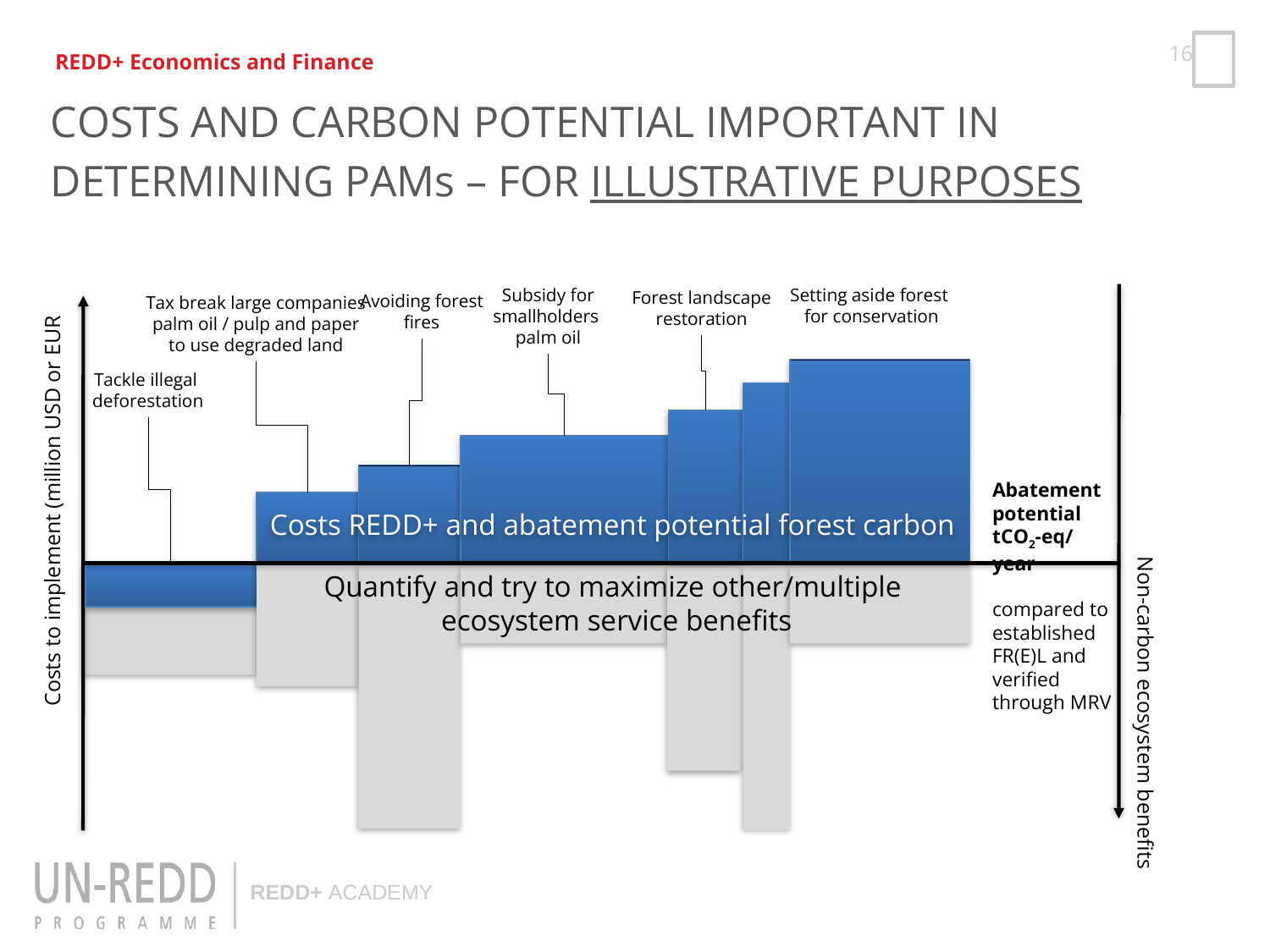

REDD+ Economics and Finance
COSTS AND CARBON POTENTIAL IMPORTANT IN
DETERMINING PAMs – FOR ILLUSTRATIVE PURPOSES
Subsidy for
smallholders
palm oil
Setting aside forest
for conservation
Forest landscape
restoration
Avoiding forest
fires
Tax break large companies
palm oil / pulp and paper
to use degraded land

Tackle illegal
deforestation

Abatement potential
tCO2-eq/year

compared to established FR(E)L and verified through MRV
Costs to implement (million USD or EUR

Costs REDD+ and abatement potential forest carbon
Quantify and try to maximize other/multiple
ecosystem service benefits

Non-carbon ecosystem benefits